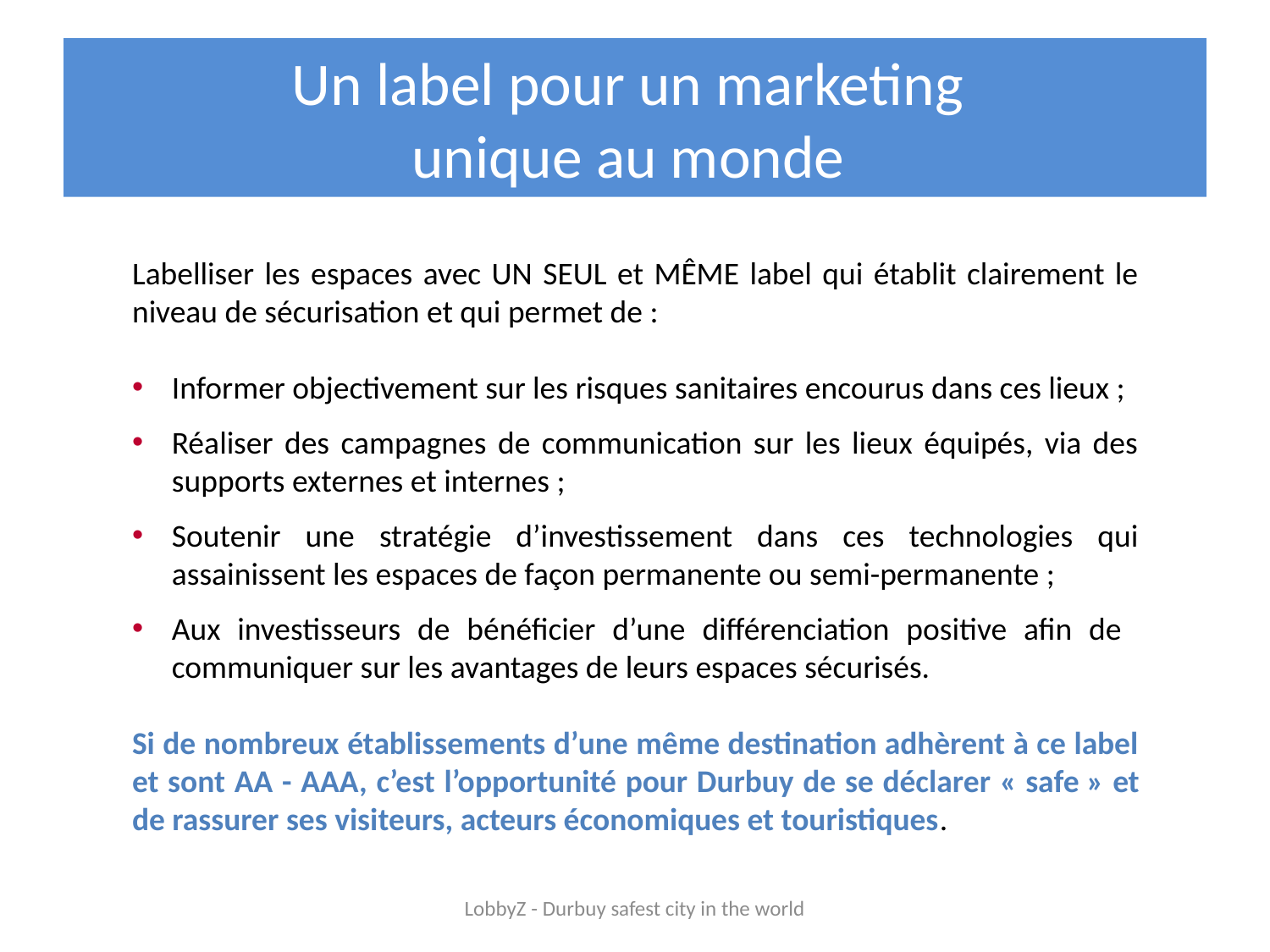

# Un label pour un marketing unique au monde
Labelliser les espaces avec UN SEUL et MÊME label qui établit clairement le niveau de sécurisation et qui permet de :

Informer objectivement sur les risques sanitaires encourus dans ces lieux ;

Réaliser des campagnes de communication sur les lieux équipés, via des supports externes et internes ;

Soutenir une stratégie d’investissement dans ces technologies qui assainissent les espaces de façon permanente ou semi-permanente ;

Aux investisseurs de bénéficier d’une différenciation positive afin de  communiquer sur les avantages de leurs espaces sécurisés.

Si de nombreux établissements d’une même destination adhèrent à ce label et sont AA - AAA, c’est l’opportunité pour Durbuy de se déclarer « safe » et de rassurer ses visiteurs, acteurs économiques et touristiques.

LobbyZ - Durbuy safest city in the world